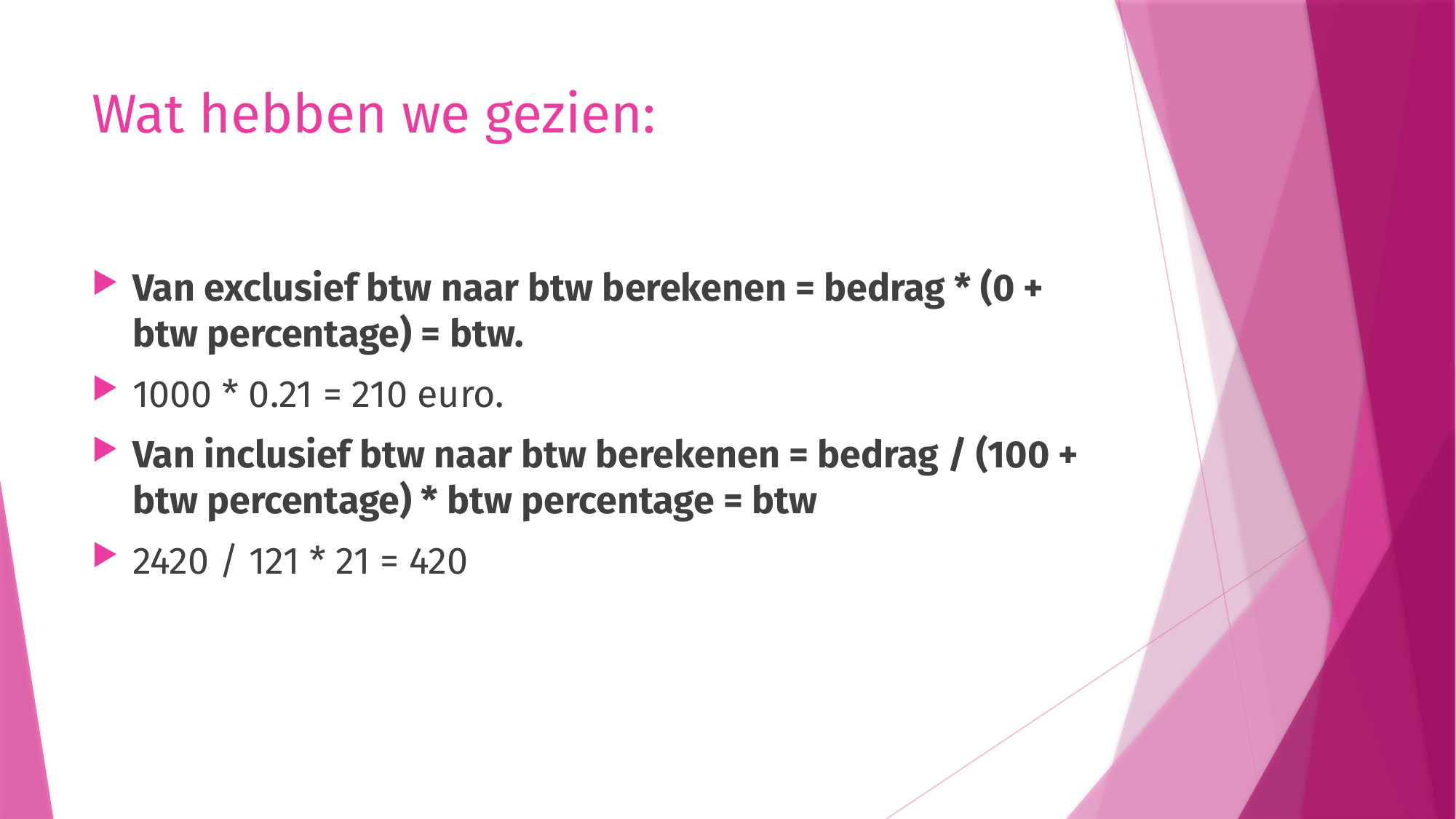

# Wat hebben we gezien:
Van exclusief btw naar btw berekenen = bedrag * (0 + btw percentage) = btw.
1000 * 0.21 = 210 euro.
Van inclusief btw naar btw berekenen = bedrag / (100 + btw percentage) * btw percentage = btw
2420 / 121 * 21 = 420